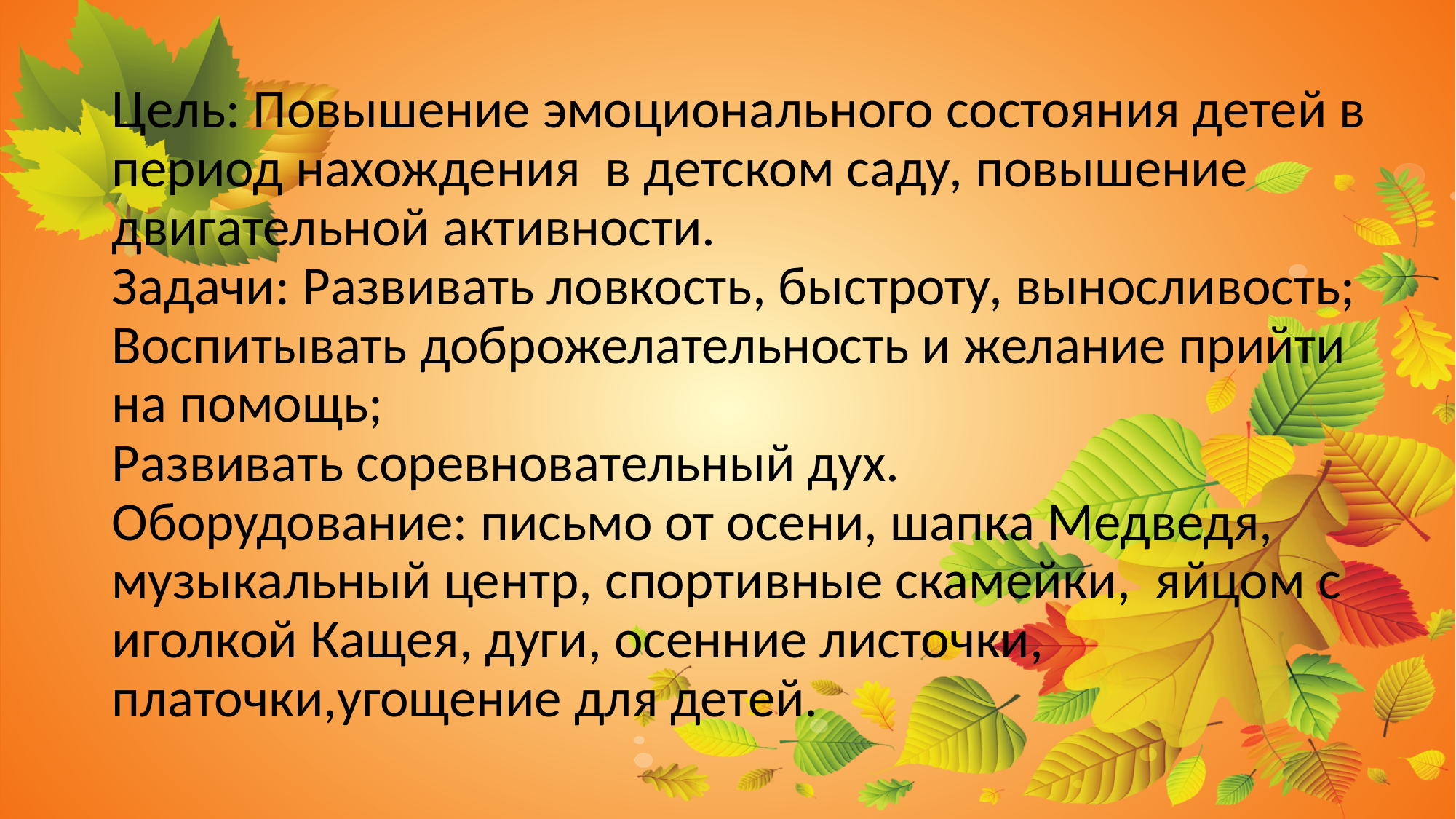

# Цель: Повышение эмоционального состояния детей в период нахождения  в детском саду, повышение двигательной активности. Задачи: Развивать ловкость, быстроту, выносливость; Воспитывать доброжелательность и желание прийти на помощь; Развивать соревновательный дух. Оборудование: письмо от осени, шапка Медведя, музыкальный центр, спортивные скамейки,  яйцом с иголкой Кащея, дуги, осенние листочки, платочки,угощение для детей.